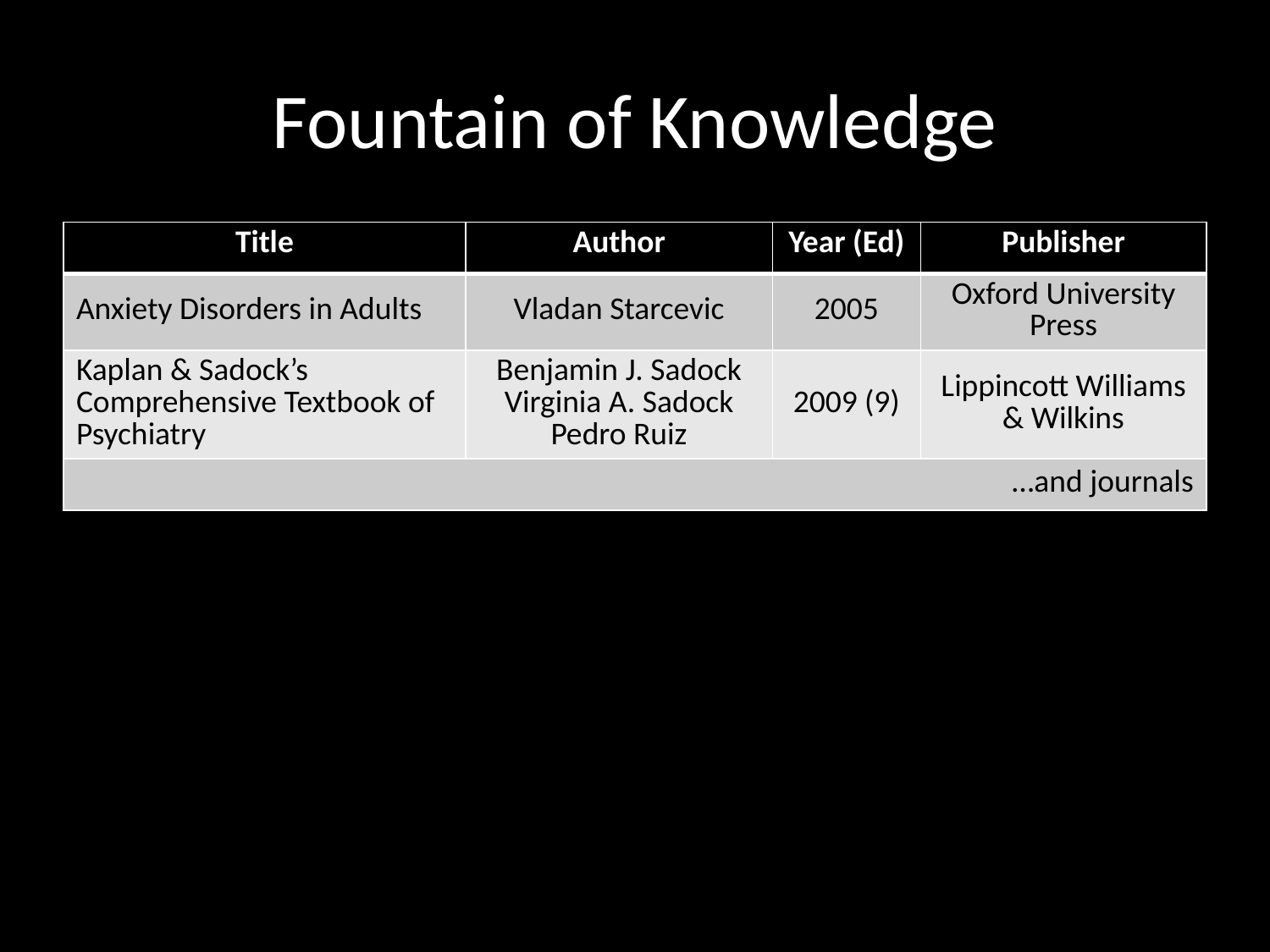

# Fountain of Knowledge
| Title | Author | Year (Ed) | Publisher |
| --- | --- | --- | --- |
| Anxiety Disorders in Adults | Vladan Starcevic | 2005 | Oxford University Press |
| Kaplan & Sadock’s Comprehensive Textbook of Psychiatry | Benjamin J. Sadock Virginia A. Sadock Pedro Ruiz | 2009 (9) | Lippincott Williams & Wilkins |
| …and journals |  |  |  |